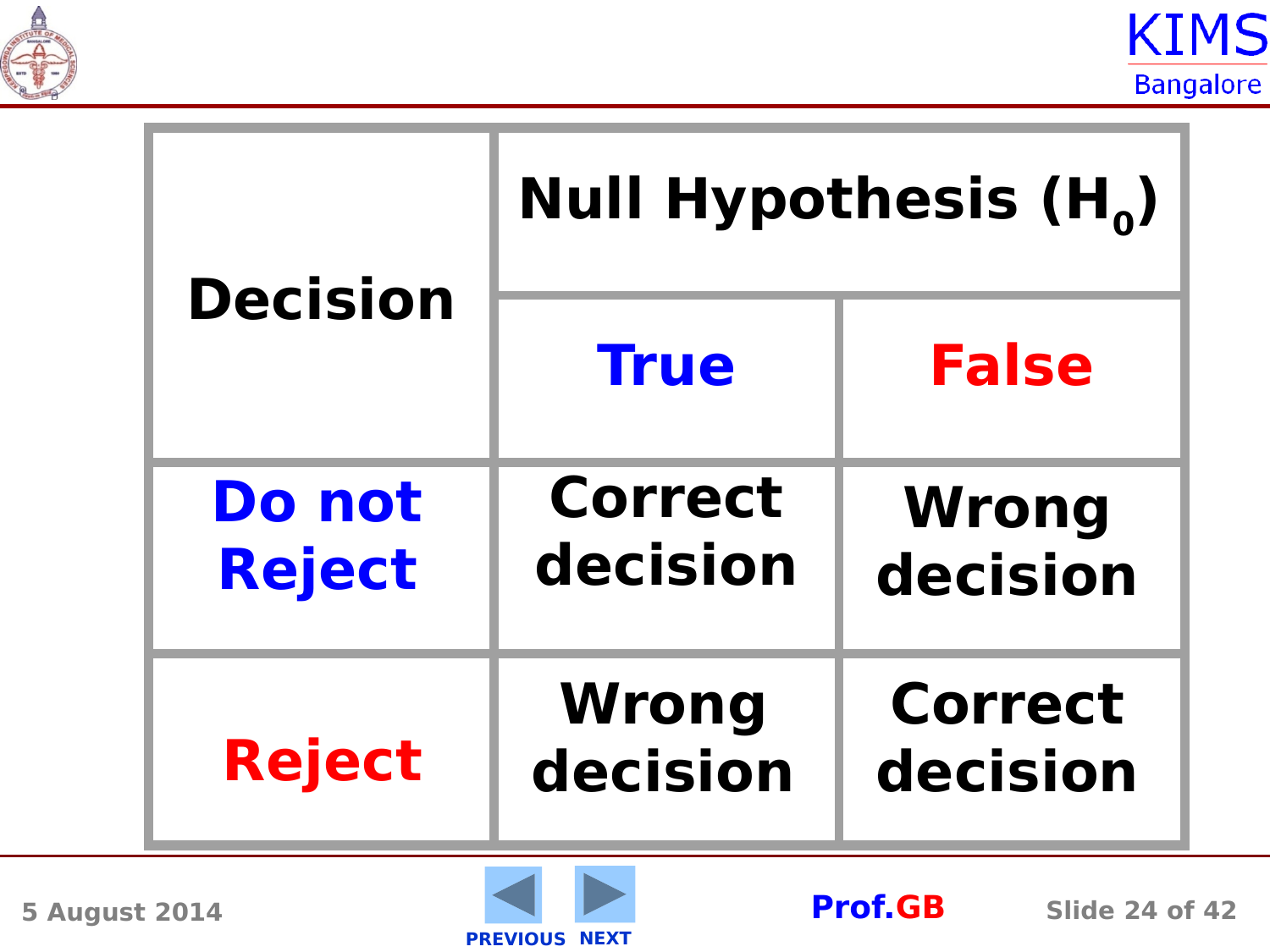

Decision

Null Hypothesis (H0)

True

False

Correct decision

Do not Reject

Wrong decision

Reject

Wrong decision

Correct decision

5 August 2014